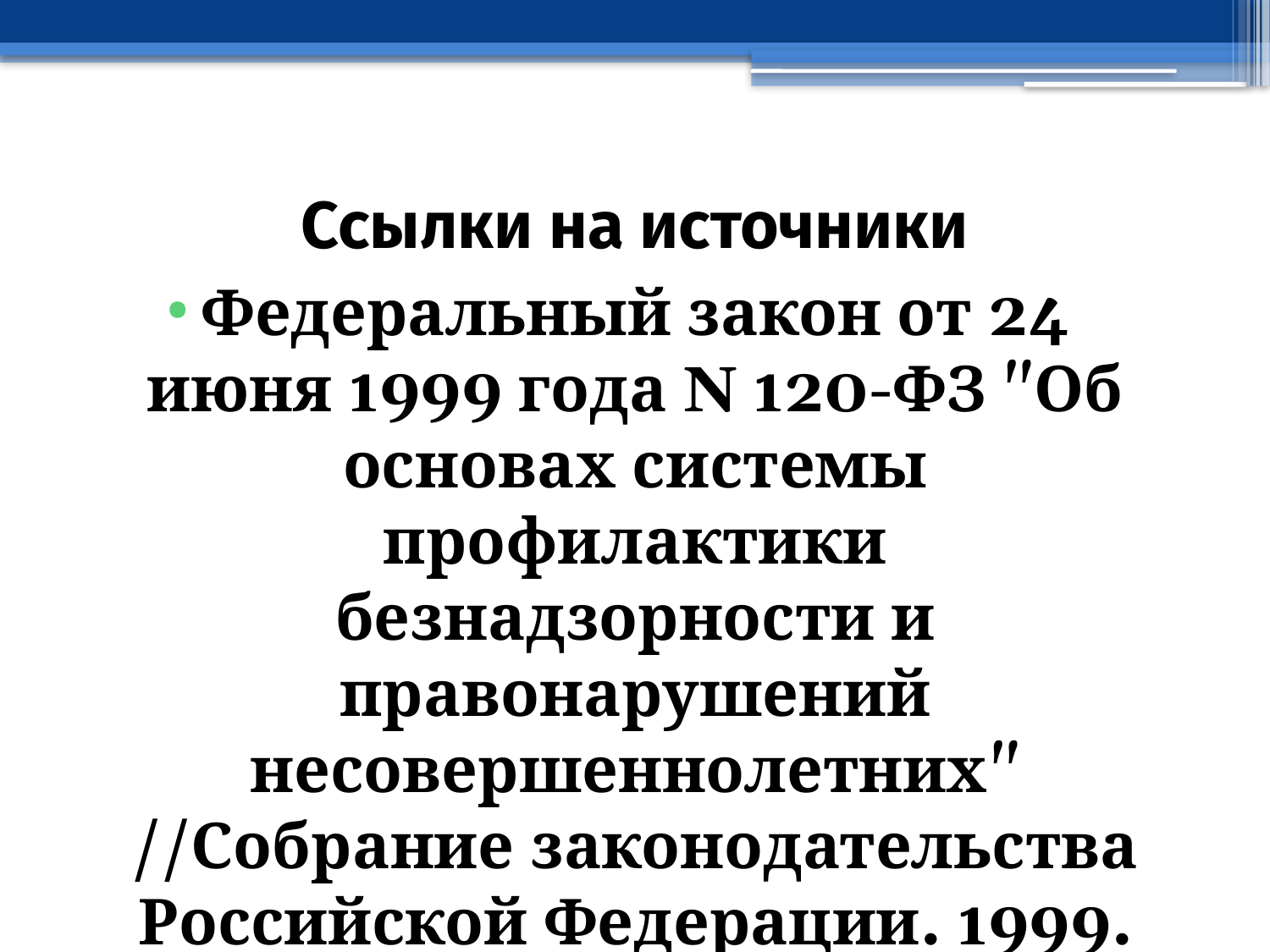

# Ссылки на источники
Федеральный закон от 24 июня 1999 года N 120-ФЗ "Об основах системы профилактики безнадзорности и правонарушений несовершеннолетних" //Собрание законодательства Российской Федерации. 1999. N 26,.Ст. 3177.